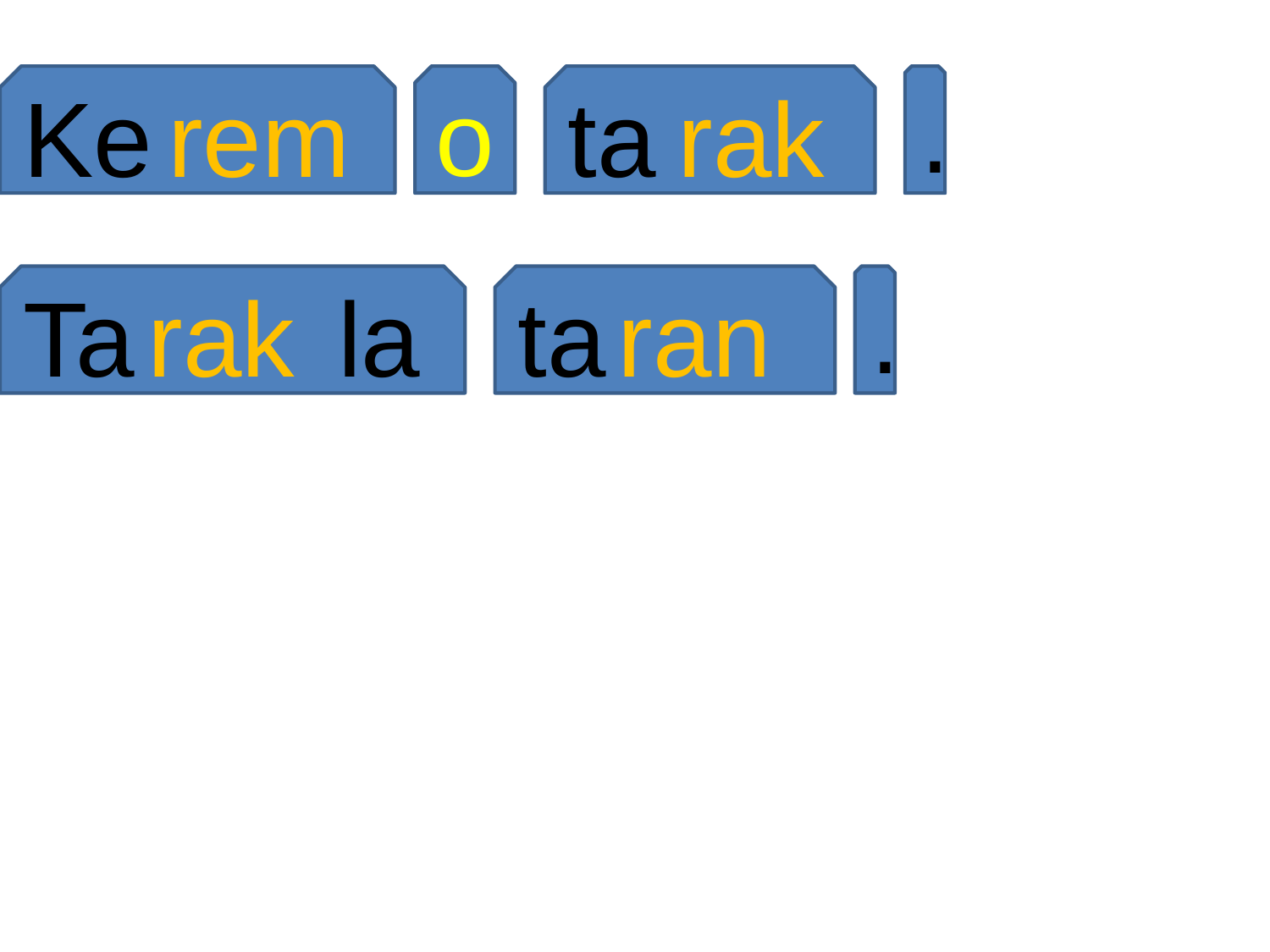

Ke
rem
o

ta
rak
.
Ta
rak
la
ta
ran
.